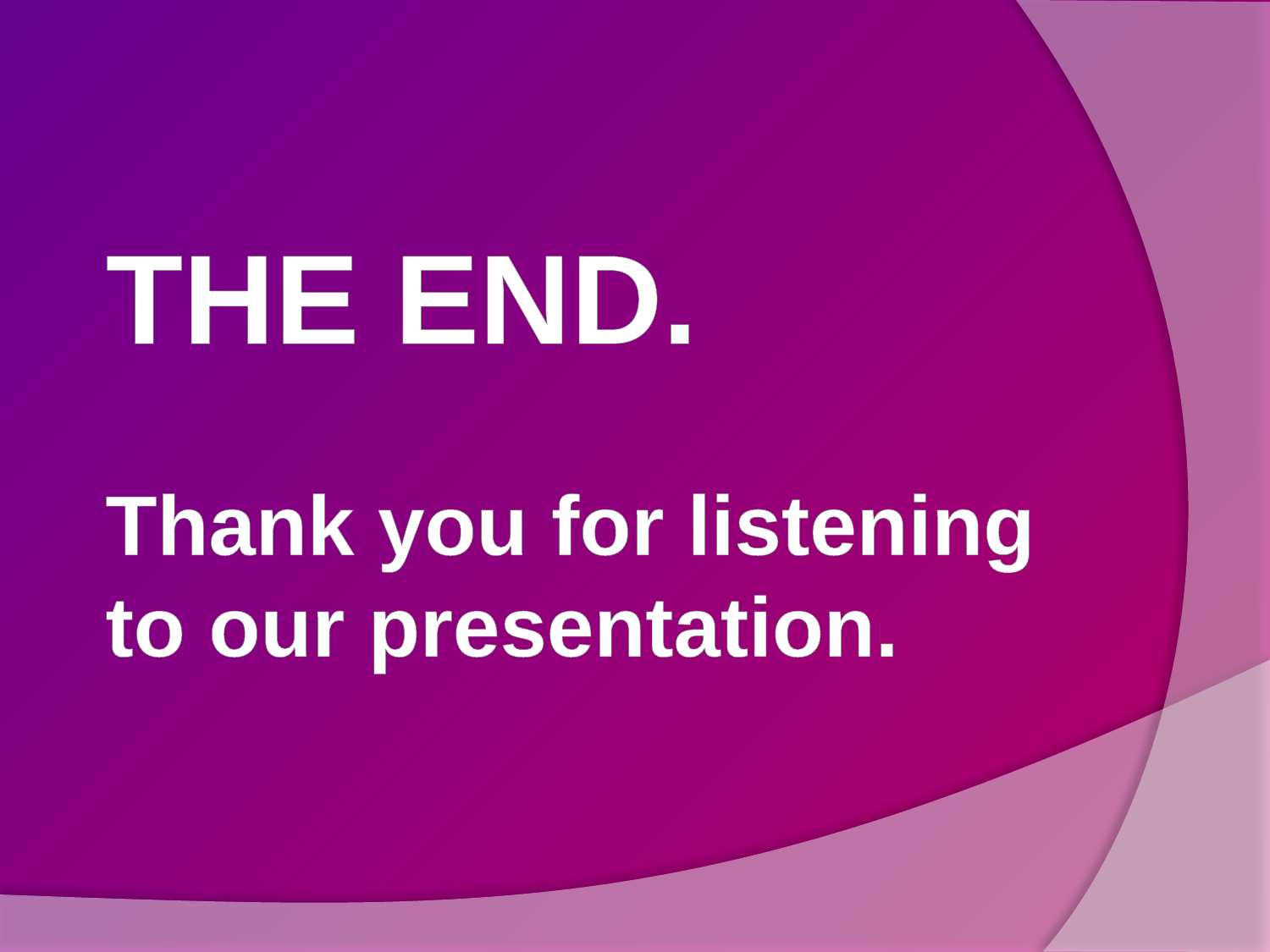

# THE END. Thank you for listening to our presentation.